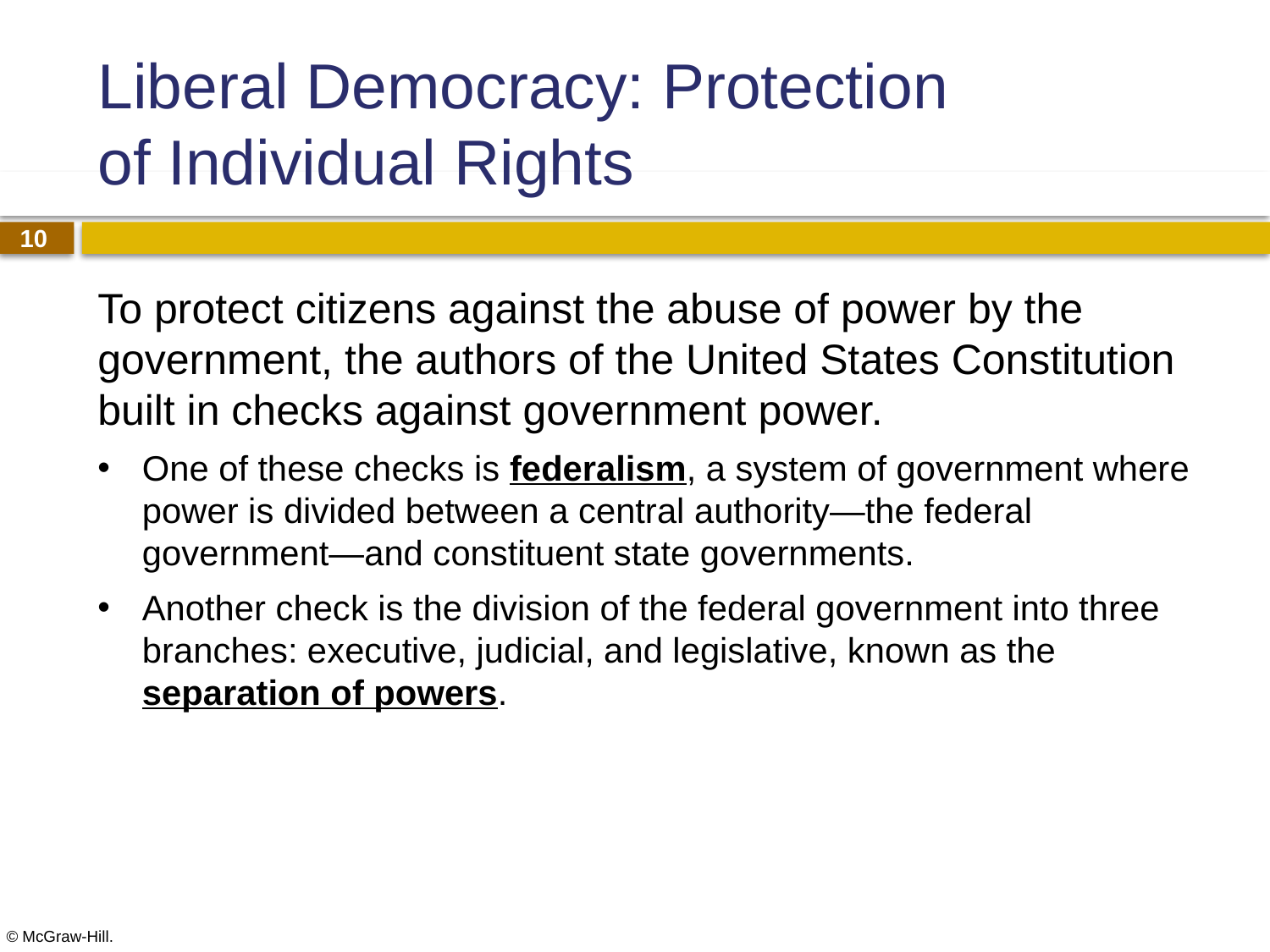

# Liberal Democracy: Protection of Individual Rights
To protect citizens against the abuse of power by the government, the authors of the United States Constitution
built in checks against government power.
One of these checks is federalism, a system of government where power is divided between a central authority—the federal government—and constituent state governments.
Another check is the division of the federal government into three branches: executive, judicial, and legislative, known as the separation of powers.